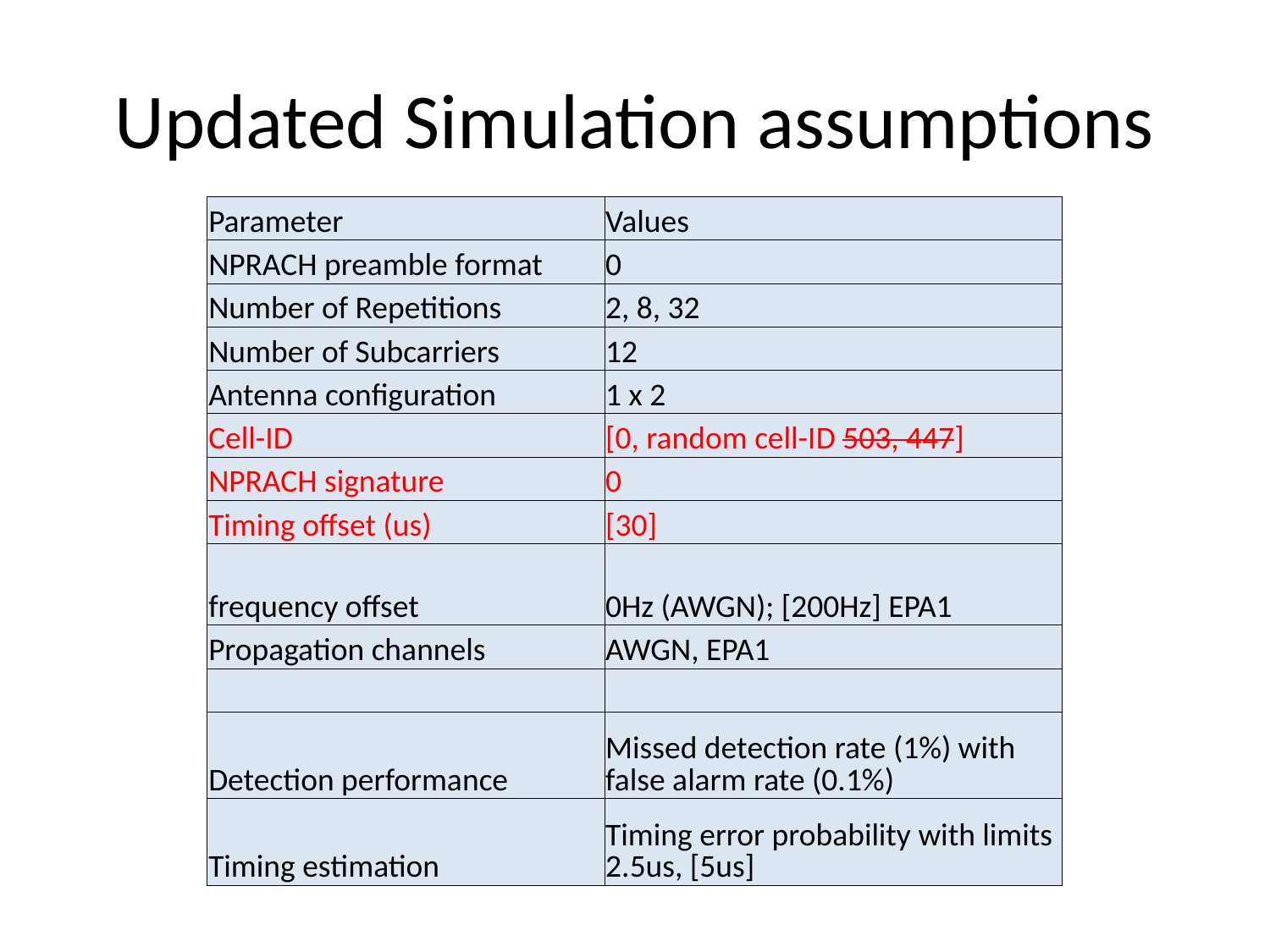

# Updated Simulation assumptions
| Parameter | Values |
| --- | --- |
| NPRACH preamble format | 0 |
| Number of Repetitions | 2, 8, 32 |
| Number of Subcarriers | 12 |
| Antenna configuration | 1 x 2 |
| Cell-ID | [0, random cell-ID 503, 447] |
| NPRACH signature | 0 |
| Timing offset (us) | [30] |
| frequency offset | 0Hz (AWGN); [200Hz] EPA1 |
| Propagation channels | AWGN, EPA1 |
|  |  |
| Detection performance | Missed detection rate (1%) with false alarm rate (0.1%) |
| Timing estimation | Timing error probability with limits 2.5us, [5us] |